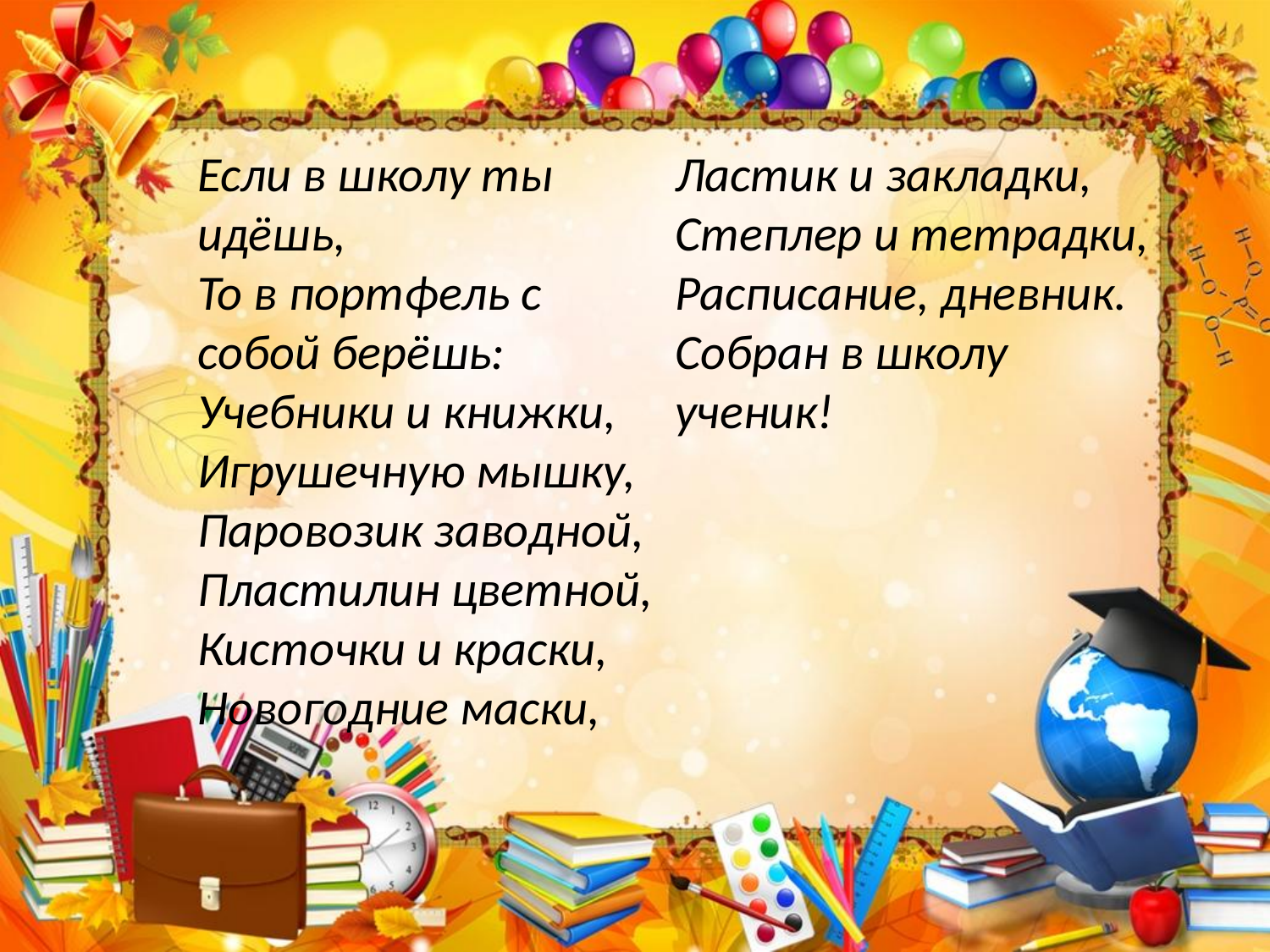

Если в школу ты идёшь, 
То в портфель с собой берёшь: 
Учебники и книжки,
Игрушечную мышку,
Паровозик заводной,
Пластилин цветной,
Кисточки и краски,
Новогодние маски,
Ластик и закладки,
Степлер и тетрадки,
Расписание, дневник.
Собран в школу ученик!